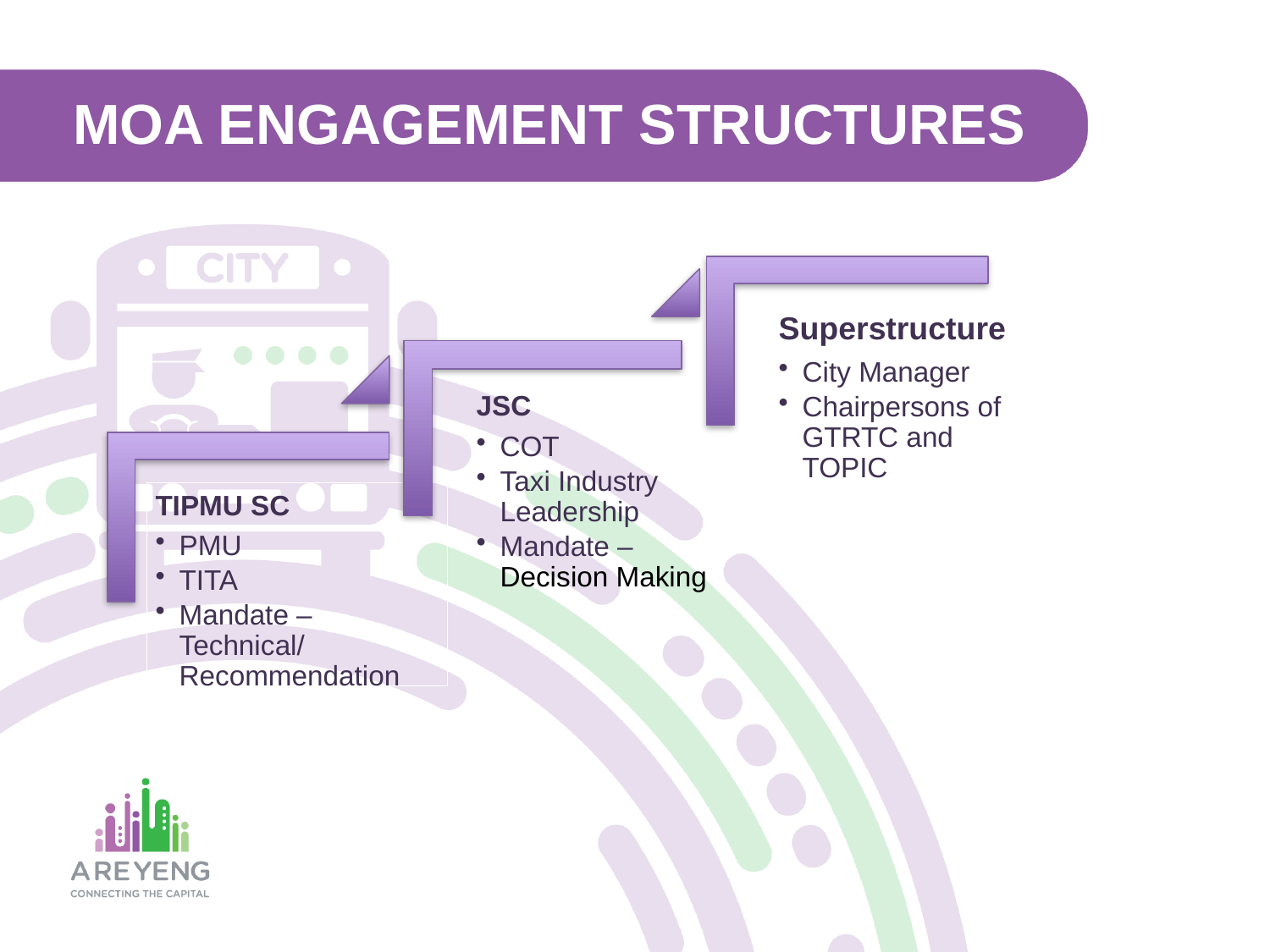

# MOA ENGAGEMENT STRUCTURES

TIPMU SC
PMU
TITA
Mandate – Technical/ Recommendation
JSC
COT
Taxi Industry Leadership
Mandate – Decision Making
Superstructure
City Manager
Chairpersons of GTRTC and TOPIC